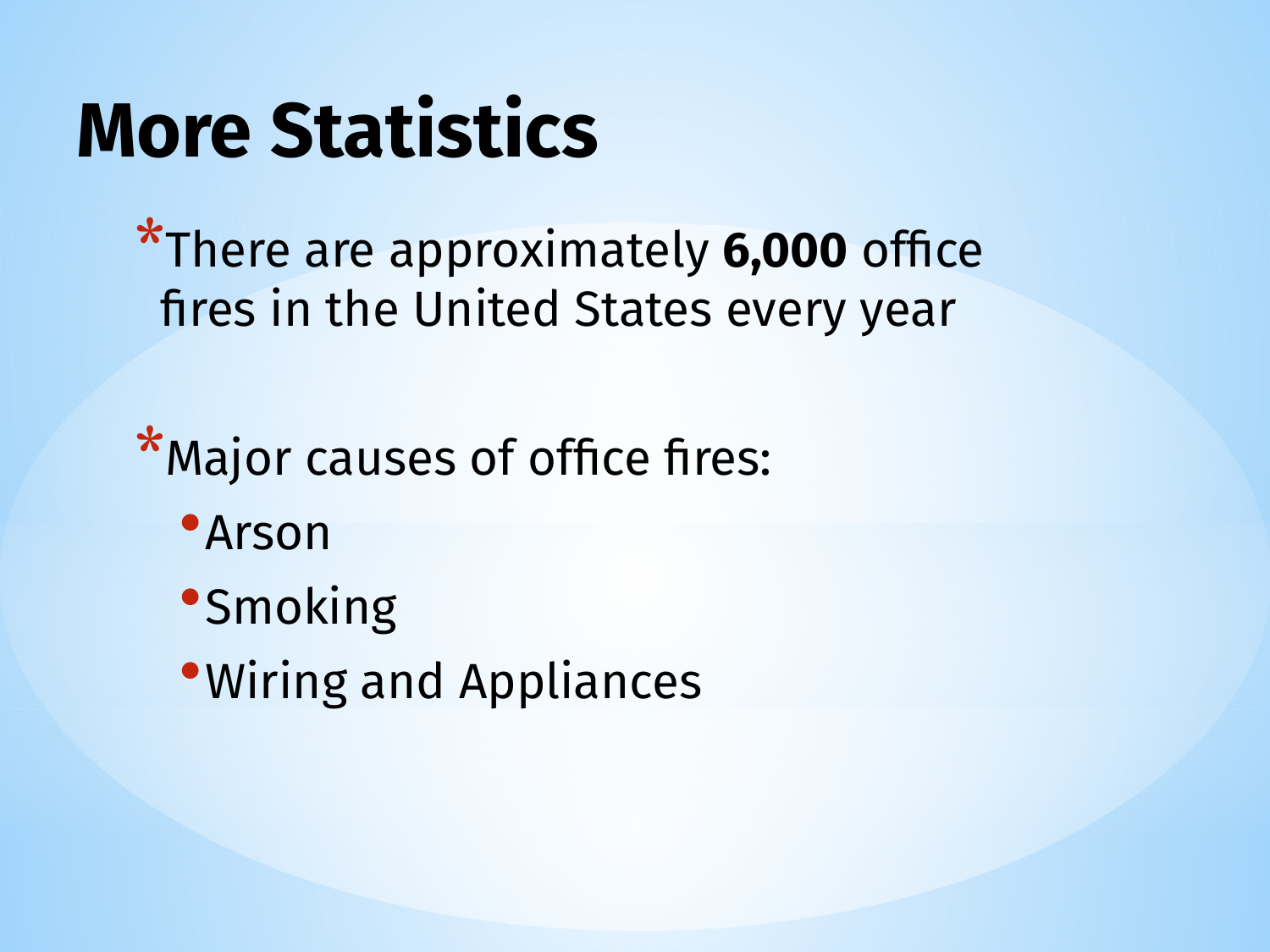

# More Statistics
There are approximately 6,000 office fires in the United States every year

Major causes of office fires:
Arson
Smoking
Wiring and Appliances